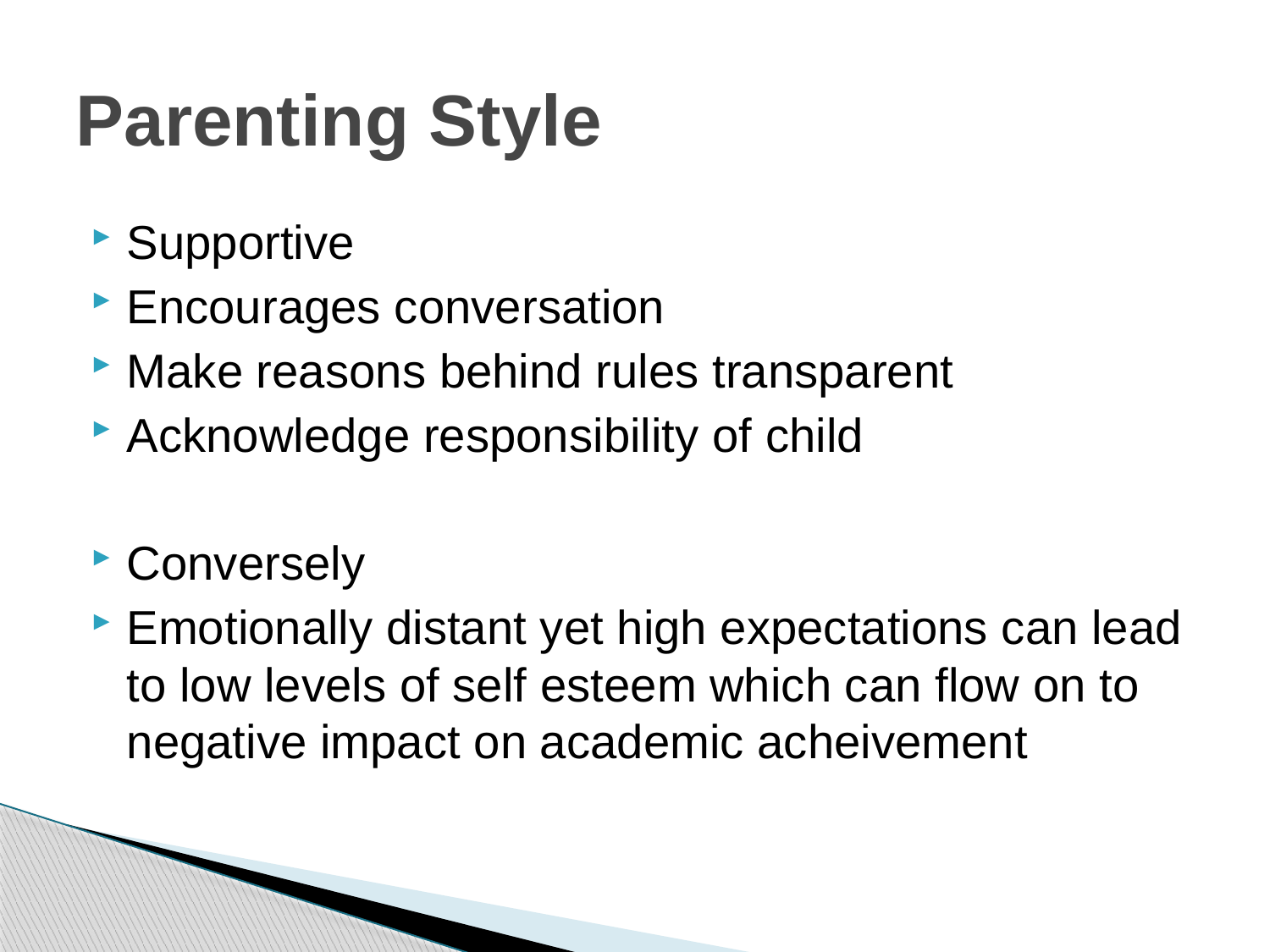

# Parenting Style
Supportive
Encourages conversation
Make reasons behind rules transparent
Acknowledge responsibility of child

Conversely
Emotionally distant yet high expectations can lead to low levels of self esteem which can flow on to negative impact on academic acheivement